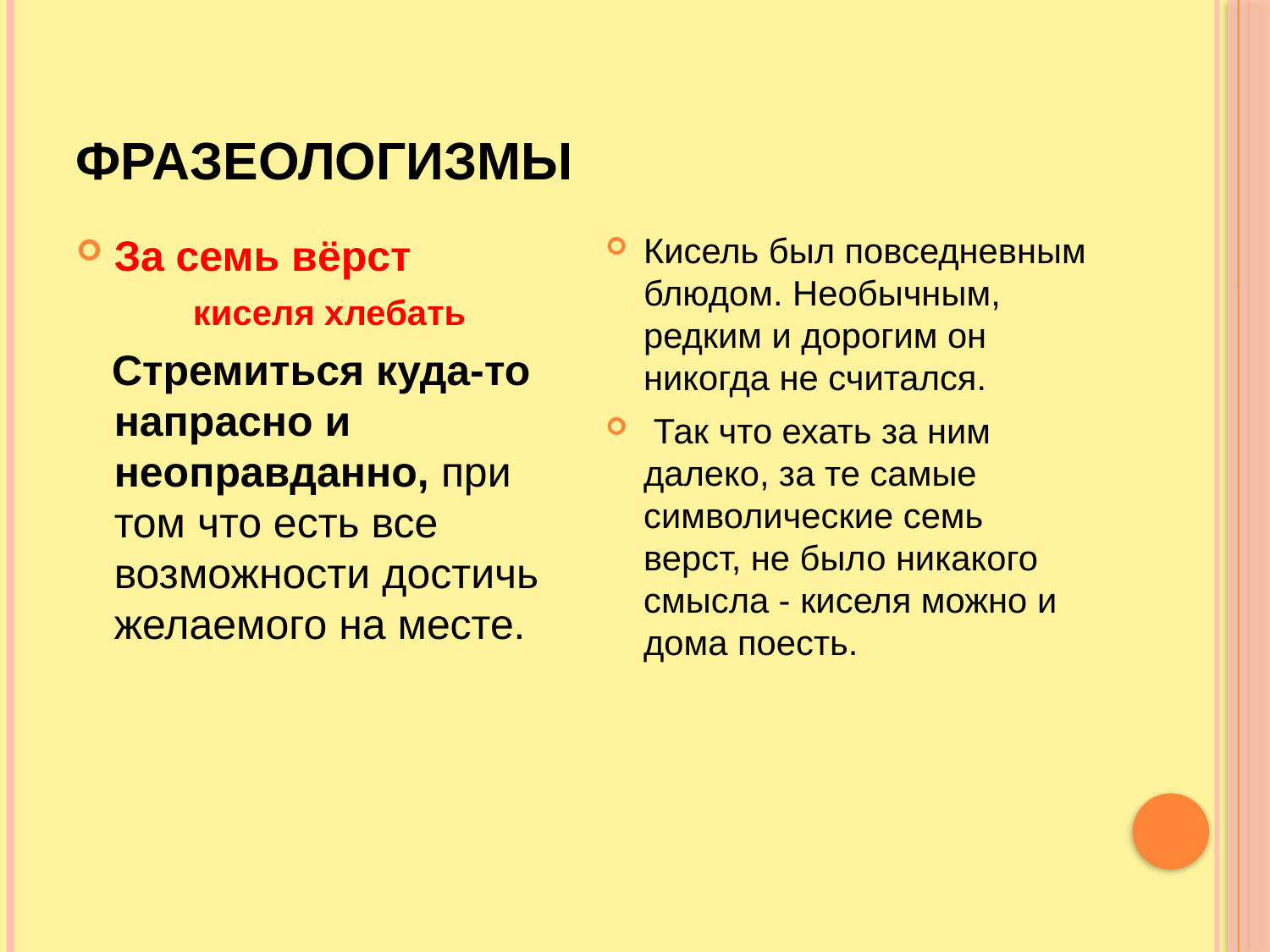

# Фразеологизмы
За семь вёрст
            киселя хлебать
   Стремиться куда-то напрасно и неоправданно, при том что есть все возможности достичь желаемого на месте.

Кисель был повседневным блюдом. Необычным, редким и дорогим он никогда не считался.
 Так что ехать за ним далеко, за те самые символические семь верст, не было никакого смысла - киселя можно и дома поесть.